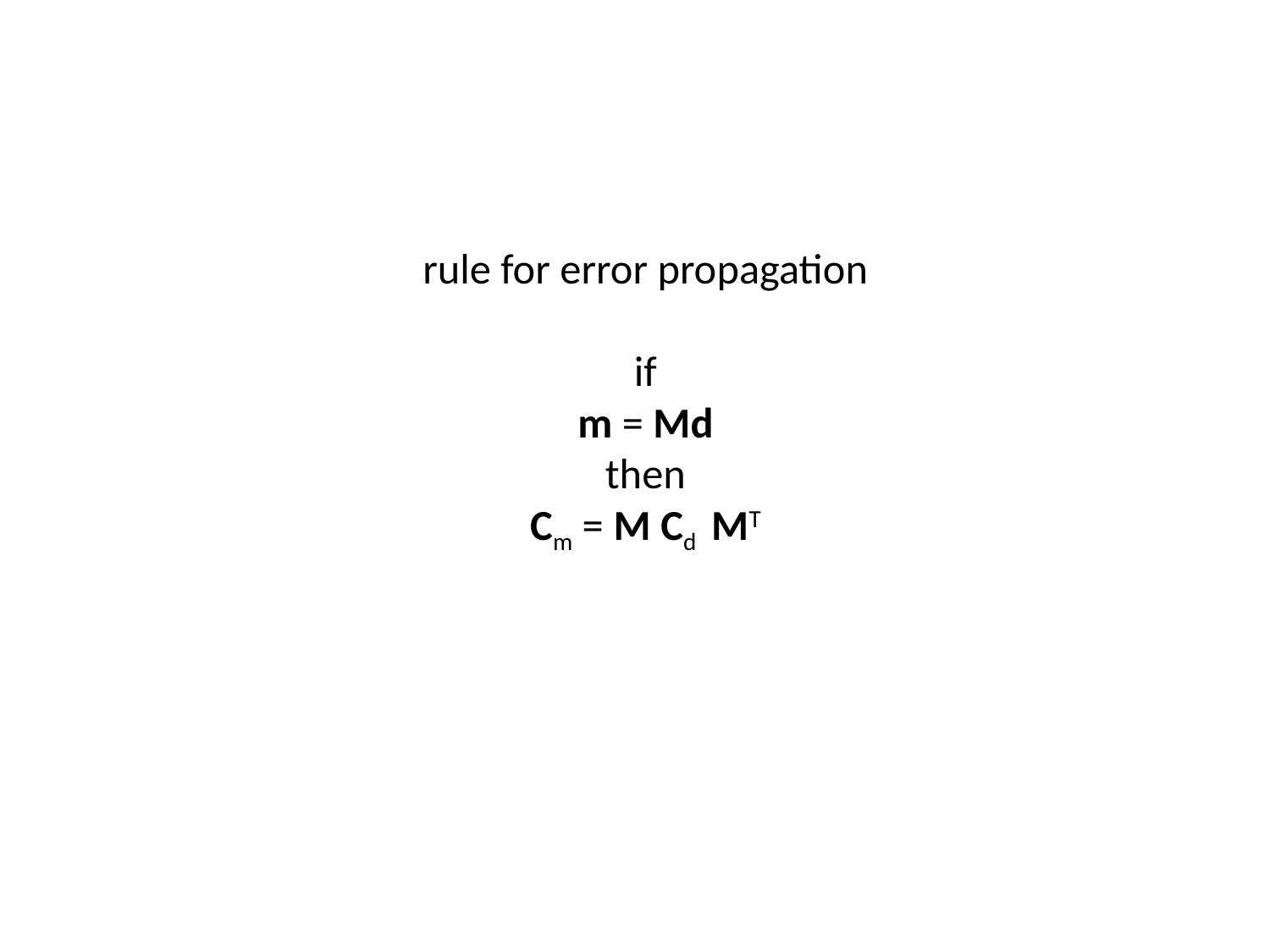

# rule for error propagation if m = Md then Cm = M Cd  MT